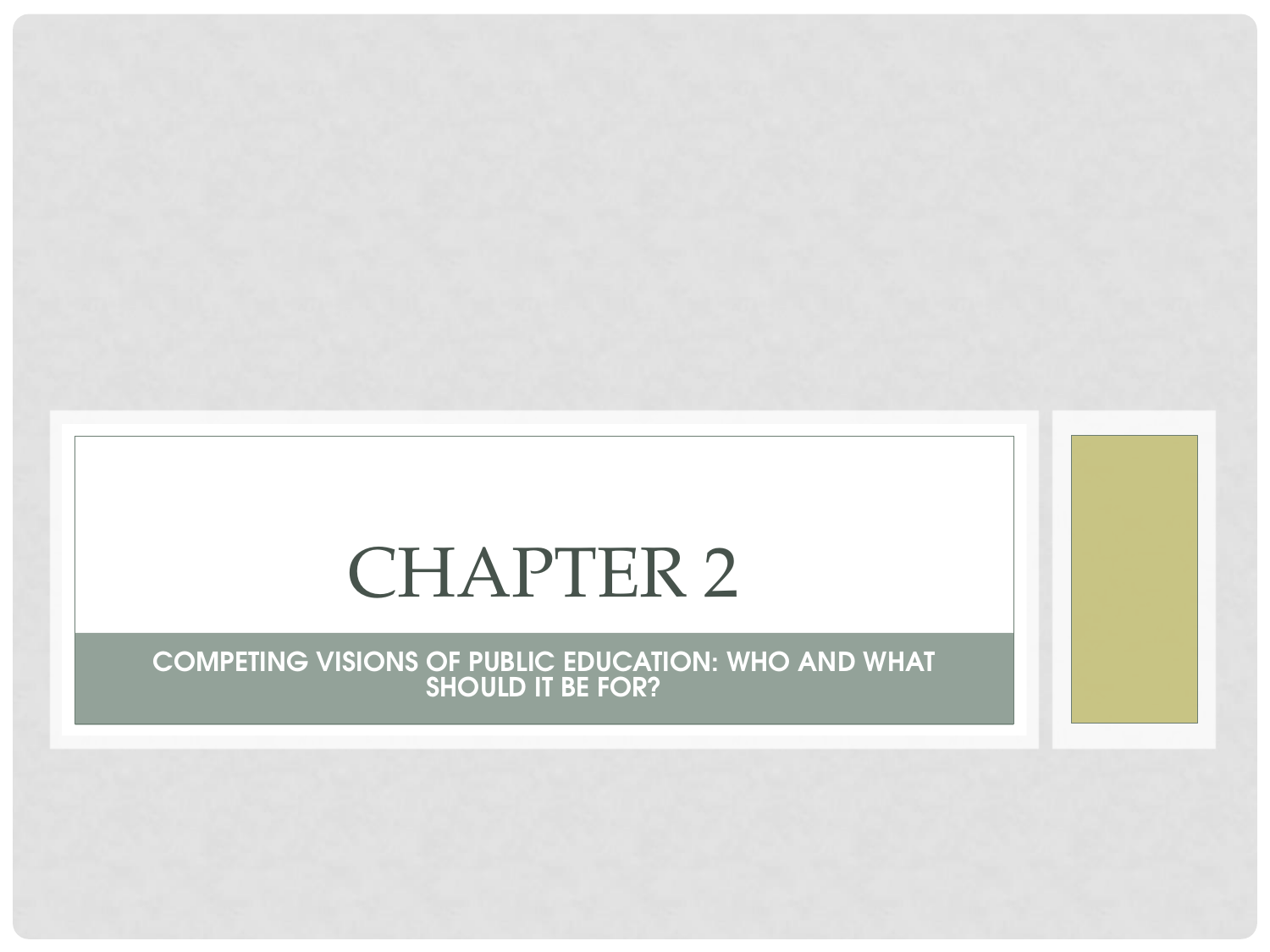

CHAPTER 2
# COMPETING VISIONS OF PUBLIC EDUCATION: WHO AND WHAT SHOULD IT BE FOR?